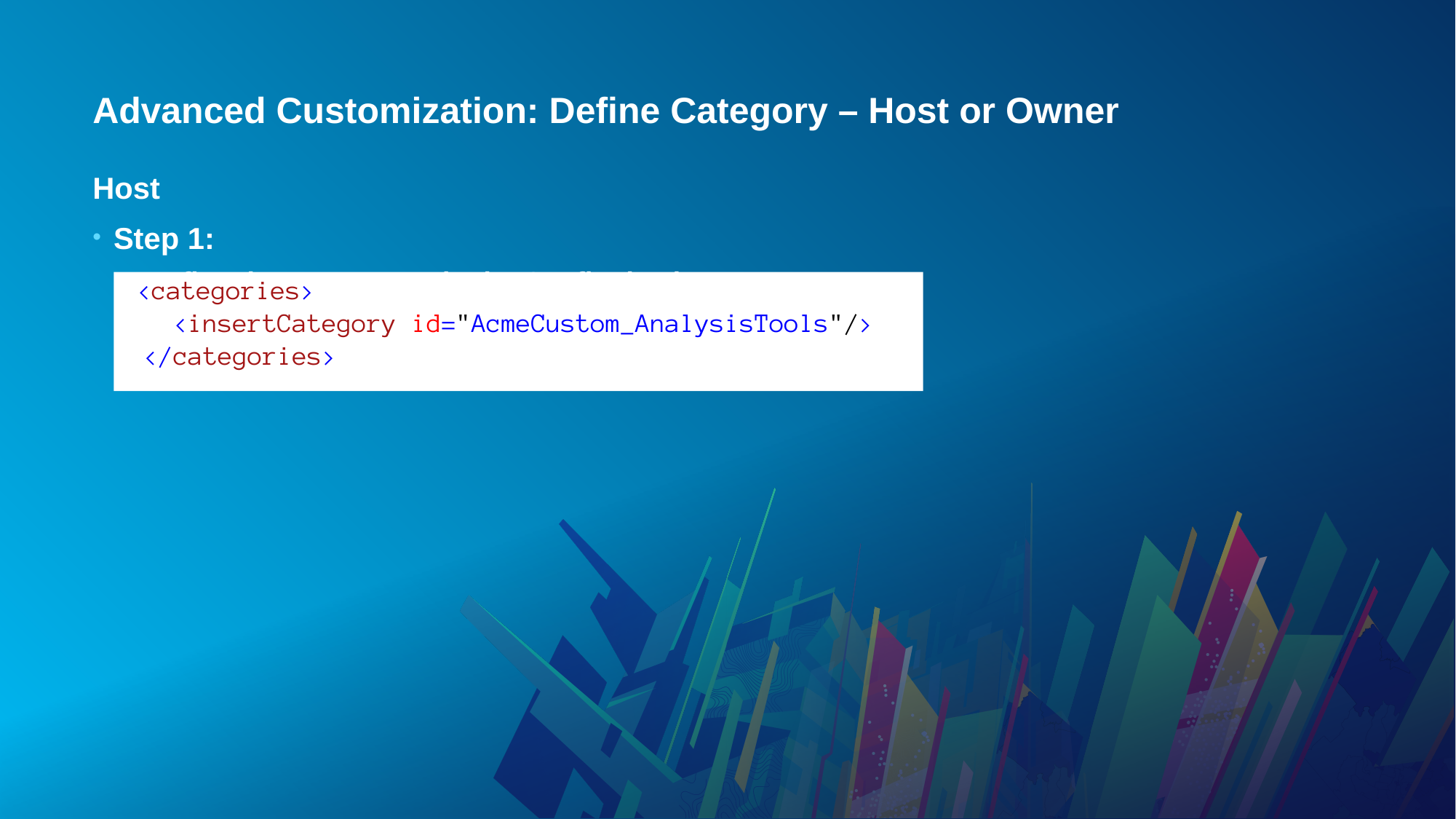

# Advanced Customization: Define Category – Host or Owner
Host
Step 1:
Define the category ID in the Config.daml:

  <categories>
    <insertCategory id="AcmeCustom_AnalysisTools"/>
  </categories>